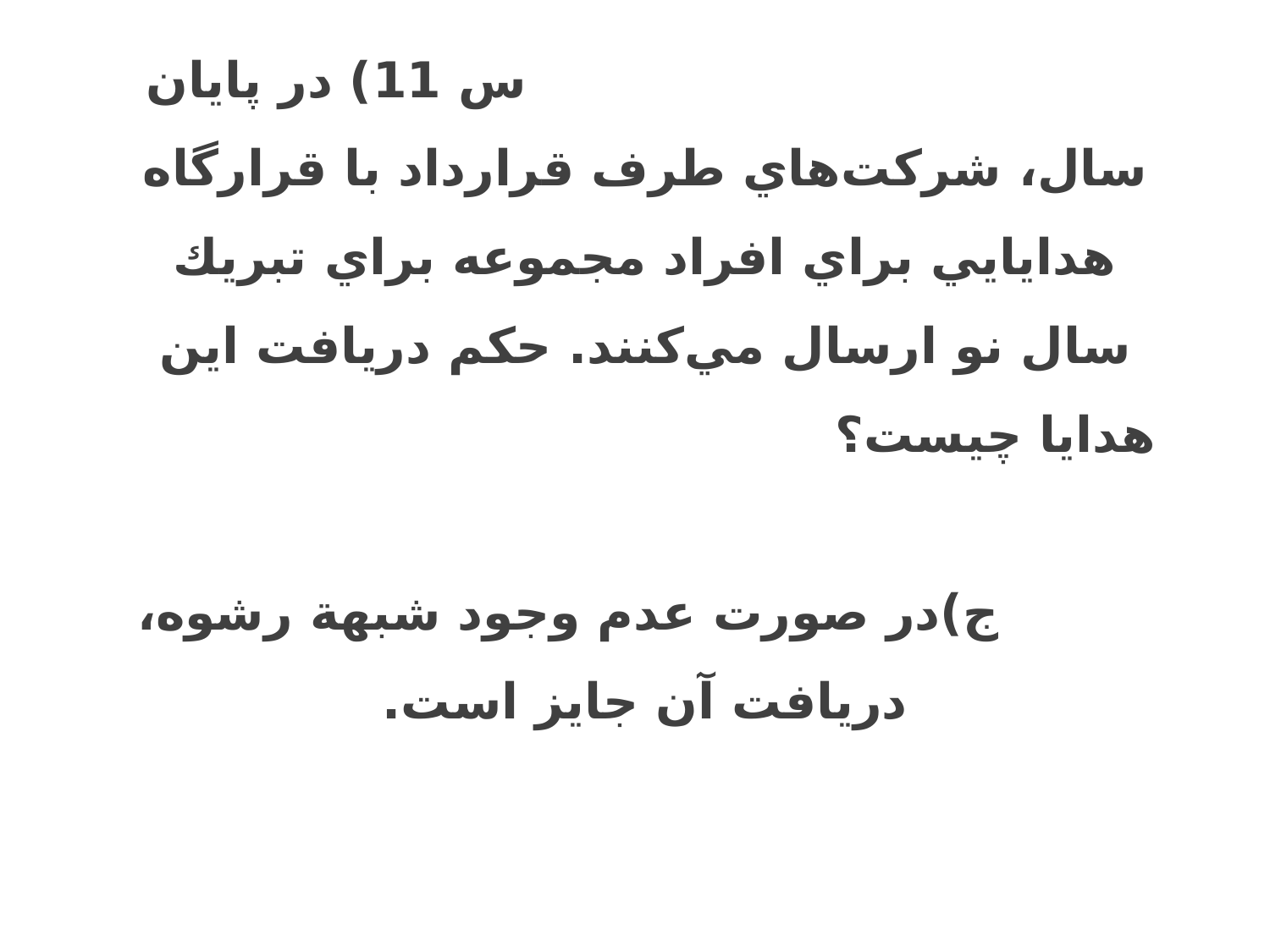

3/2-هدیه شرکتهای طرف قراردادها                                                                                                            س 11) در پايان سال، شركت‌هاي طرف قرارداد با قرارگاه هدايايي براي افراد مجموعه براي تبريك سال نو ارسال مي‌كنند. حكم دريافت اين هدايا چيست؟                                                                                                                ج)در صورت عدم وجود شبهة رشوه، دريافت آن جايز است.